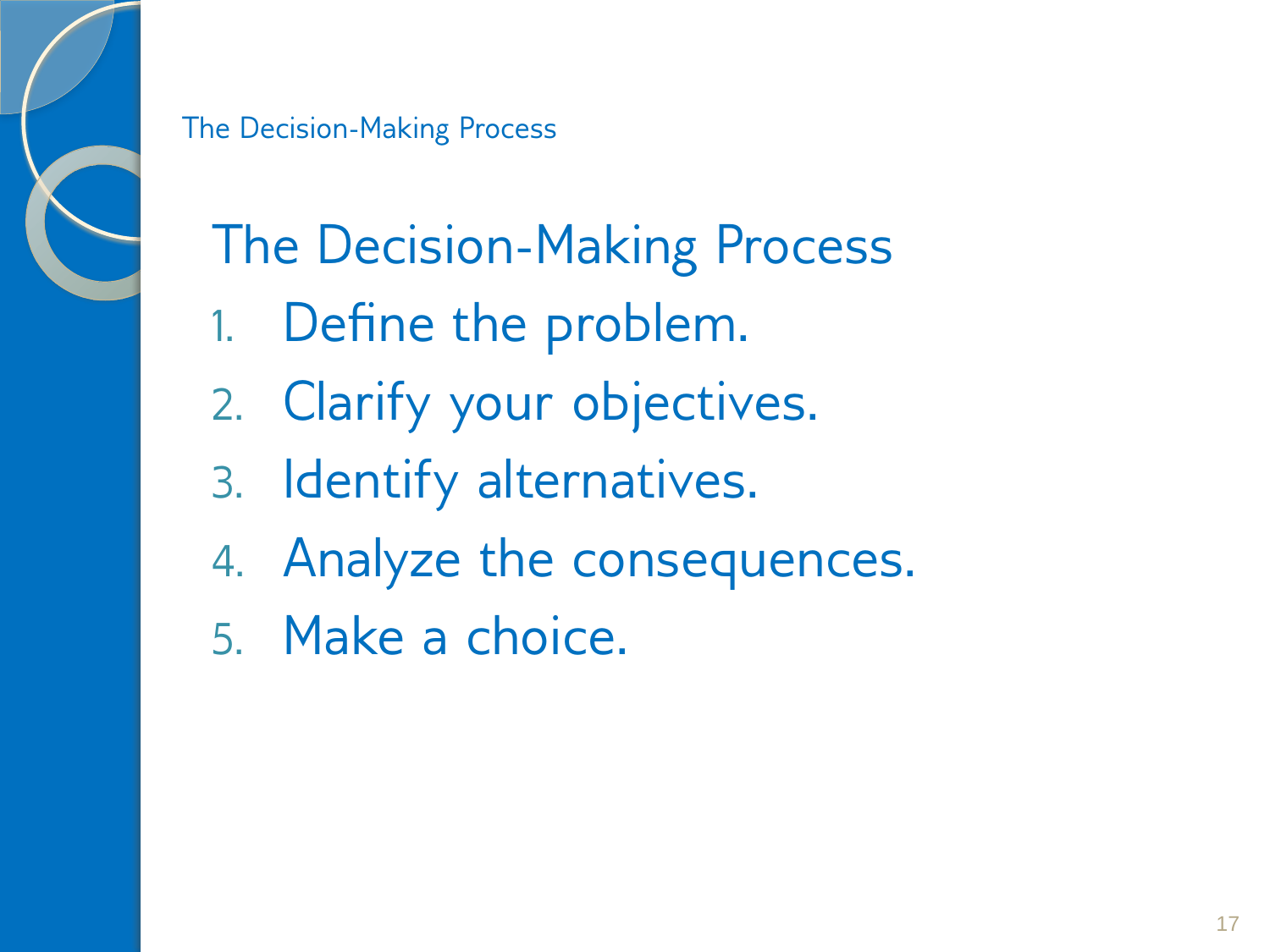

# The Decision-Making Process
The Decision-Making Process
Define the problem.
Clarify your objectives.
Identify alternatives.
Analyze the consequences.
Make a choice.

17